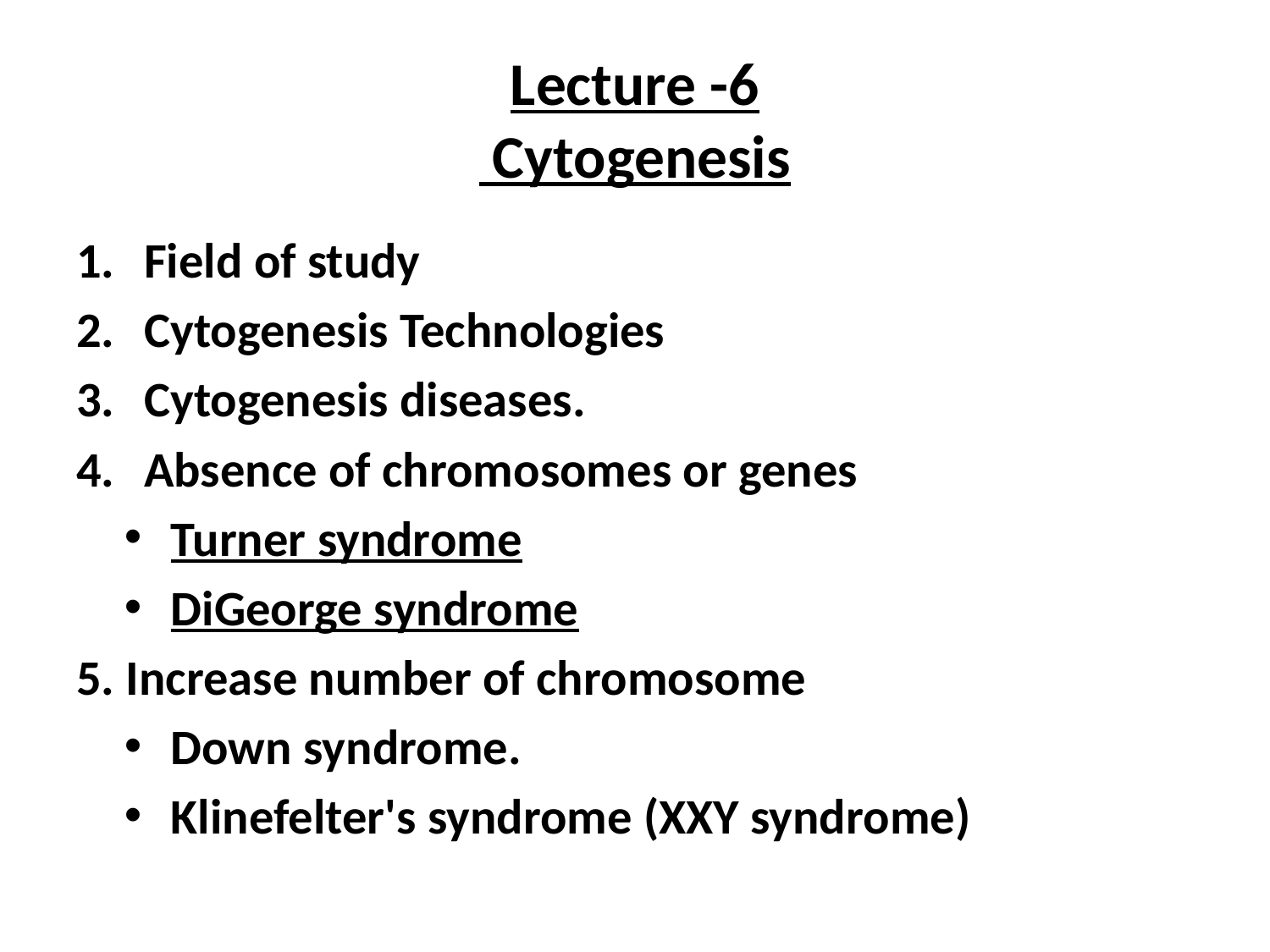

# Lecture -6 Cytogenesis
Field of study
Cytogenesis Technologies
Cytogenesis diseases.
Absence of chromosomes or genes
Turner syndrome
DiGeorge syndrome
5. Increase number of chromosome
Down syndrome.
Klinefelter's syndrome (XXY syndrome)